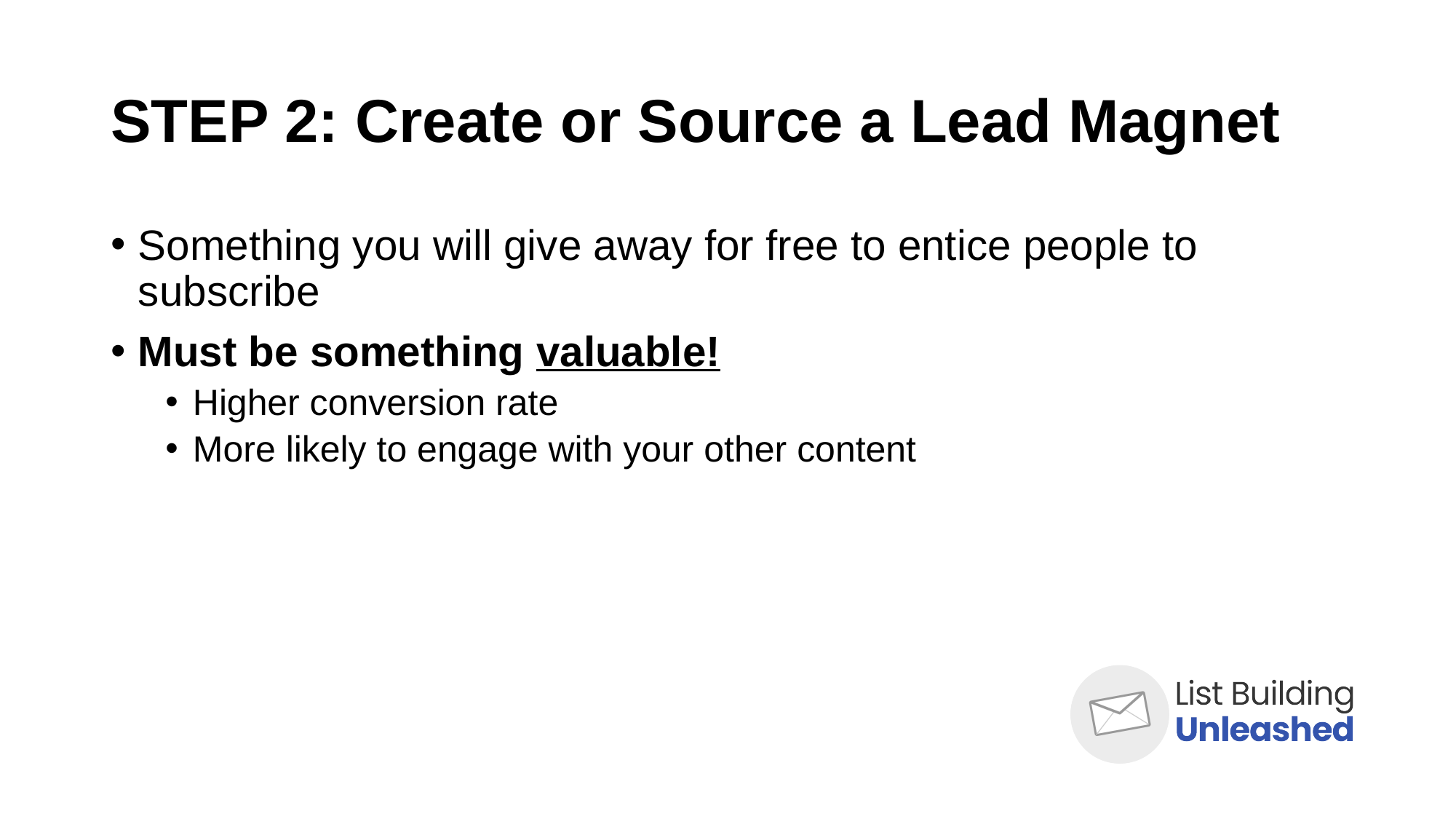

# STEP 2: Create or Source a Lead Magnet
Something you will give away for free to entice people to subscribe
Must be something valuable!
Higher conversion rate
More likely to engage with your other content